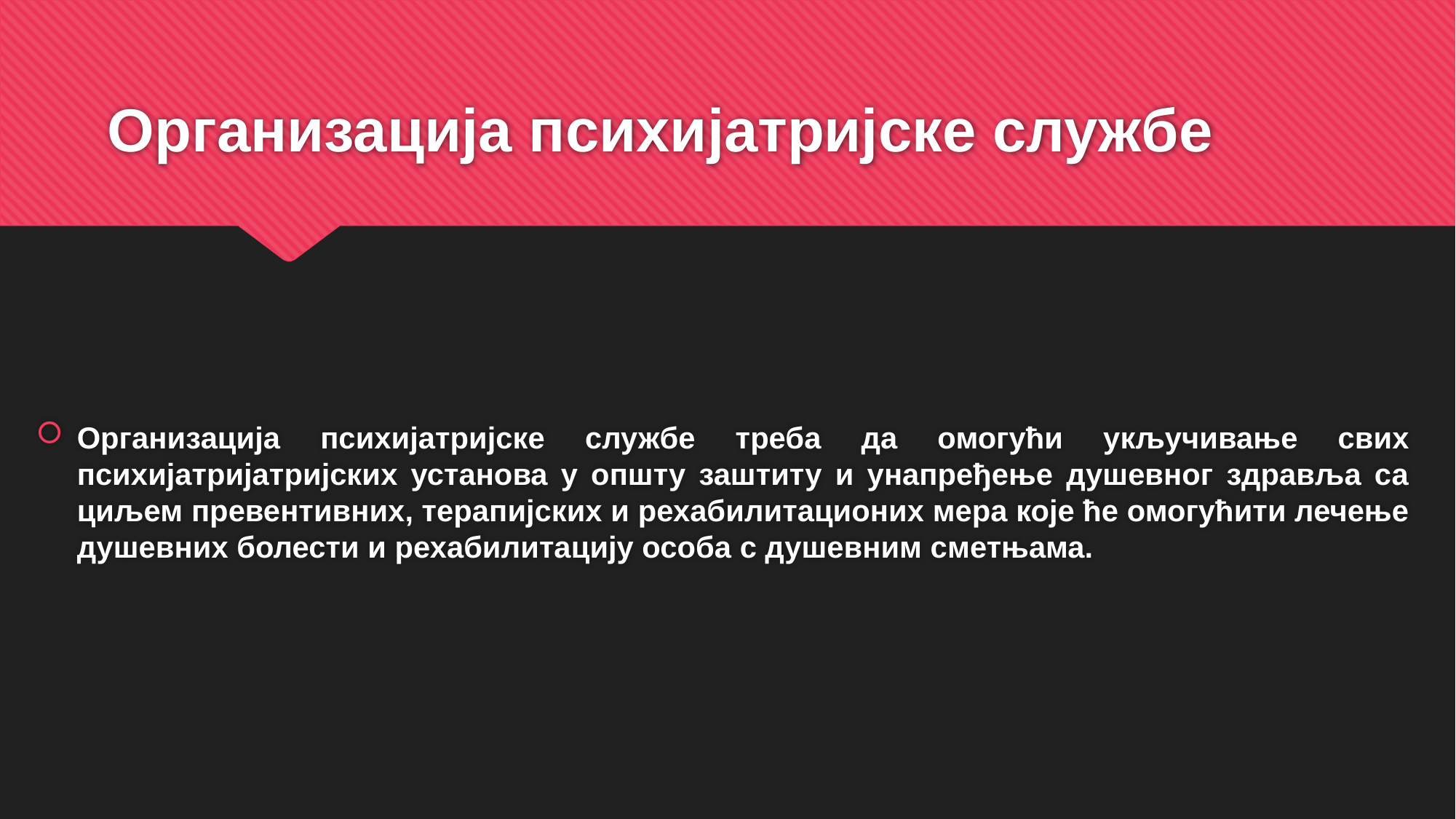

# Организација психијатријске службе
Организација психијатријске службе треба да омогући укључивање свих психијатријатријских установа у општу заштиту и унапређење душевног здравља са циљем превентивних, терапијских и рехабилитационих мера које ће омогућити лечење душевних болести и рехабилитацију особа с душевним сметњама.